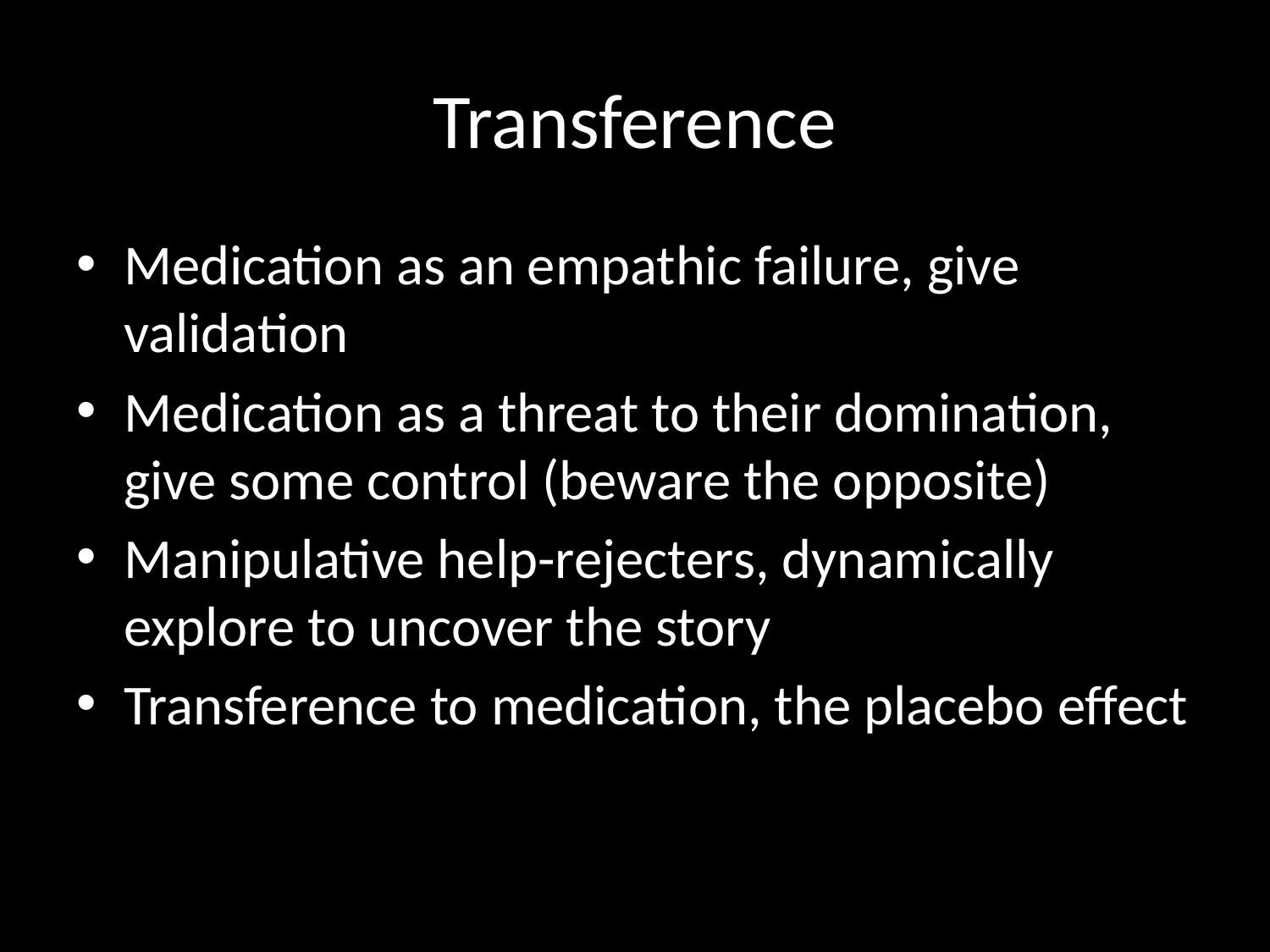

# Transference
Medication as an empathic failure, give validation
Medication as a threat to their domination, give some control (beware the opposite)
Manipulative help-rejecters, dynamically explore to uncover the story
Transference to medication, the placebo effect